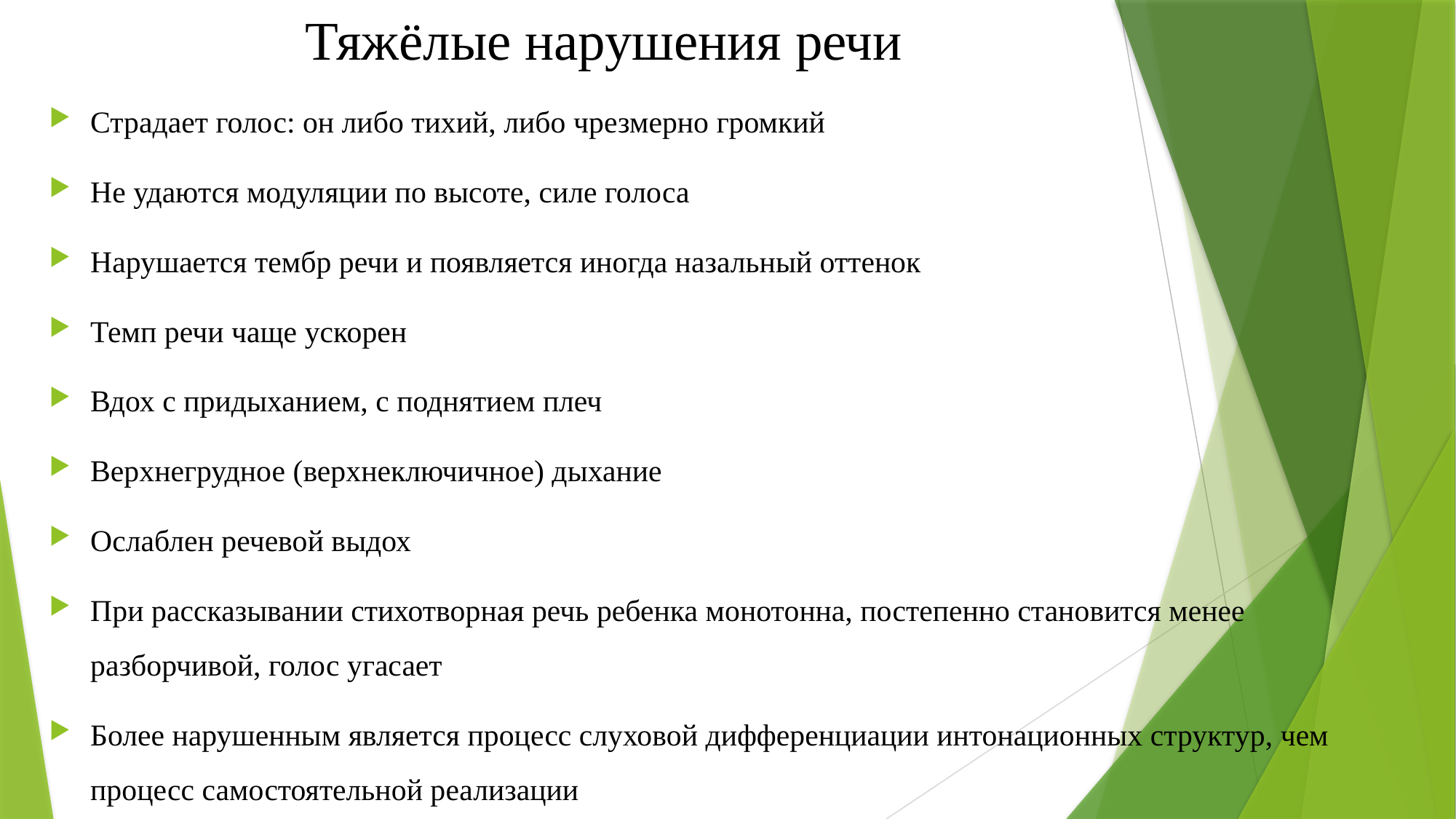

# Тяжёлые нарушения речи
Страдает голос: он либо тихий, либо чрезмерно громкий
Не удаются модуляции по высоте, силе голоса
Нарушается тембр речи и появляется иногда назальный оттенок
Темп речи чаще ускорен
Вдох с придыханием, с поднятием плеч
Верхнегрудное (верхнеключичное) дыхание
Ослаблен речевой выдох
При рассказывании стихотворная речь ребенка монотонна, постепенно становится менее разборчивой, голос угасает
Более нарушенным является процесс слуховой дифференциации интонационных структур, чем процесс самостоятельной реализации